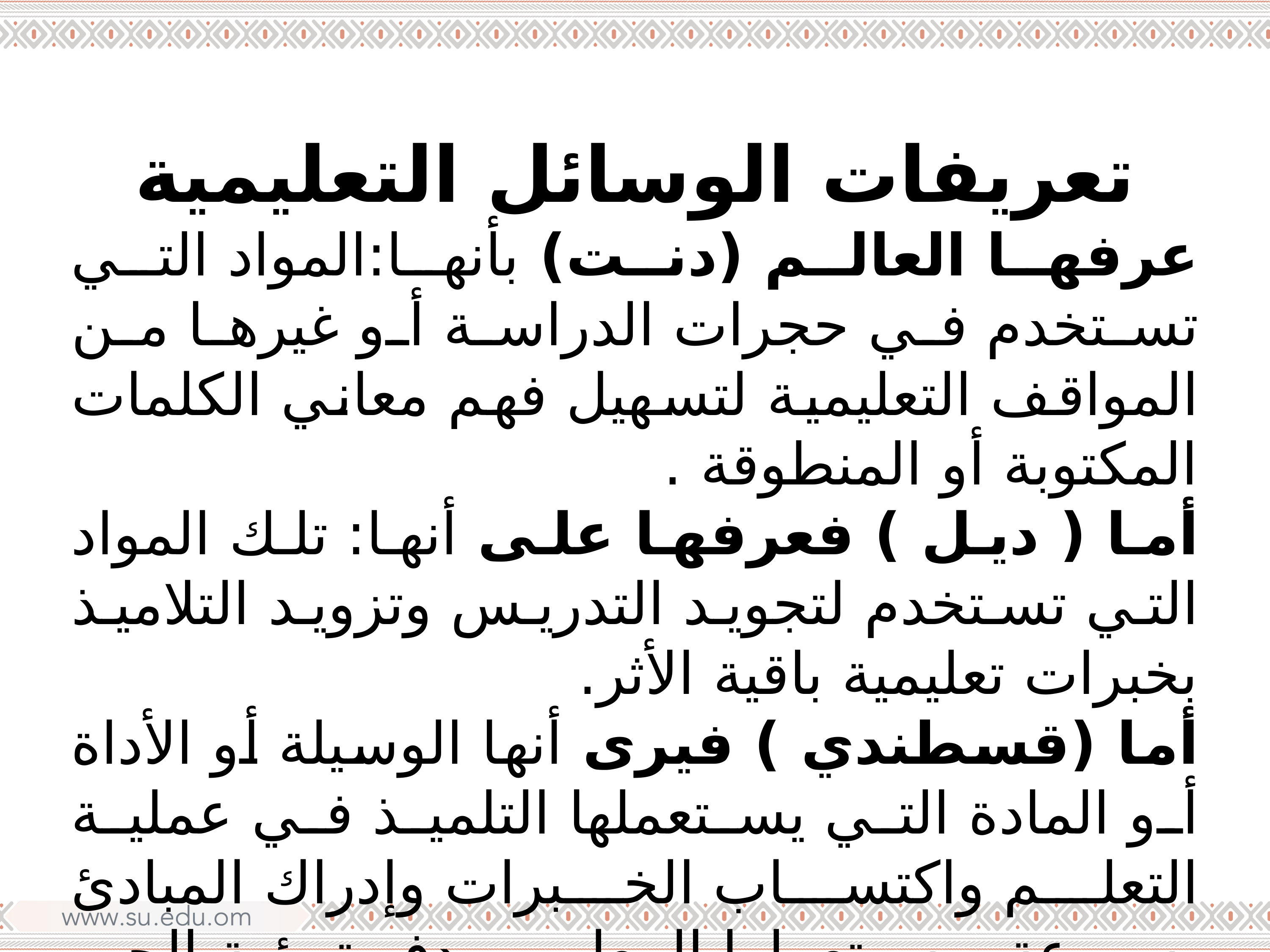

تعريفات الوسائل التعليمية
عرفها العالم (دنت) بأنها:المواد التي تستخدم في حجرات الدراسة أو غيرها من المواقف التعليمية لتسهيل فهم معاني الكلمات المكتوبة أو المنطوقة .
أما ( ديل ) فعرفها على أنها: تلك المواد التي تستخدم لتجويد التدريس وتزويد التلاميذ بخبرات تعليمية باقية الأثر.
أما (قسطندي ) فيرى أنها الوسيلة أو الأداة أو المادة التي يستعملها التلميذ في عملية التعلم واكتساب الخبرات وإدراك المبادئ بسرعة ويستعملها المعلم بهدف تهيئة الجو المناسب الذي يستطيع العمل فيه بأنجح الأساليب وأحدث الطرائق للوصول بتلاميذه الى الحقائق والعلم الصحيح بسرعة وقوة وأقل كلفة.